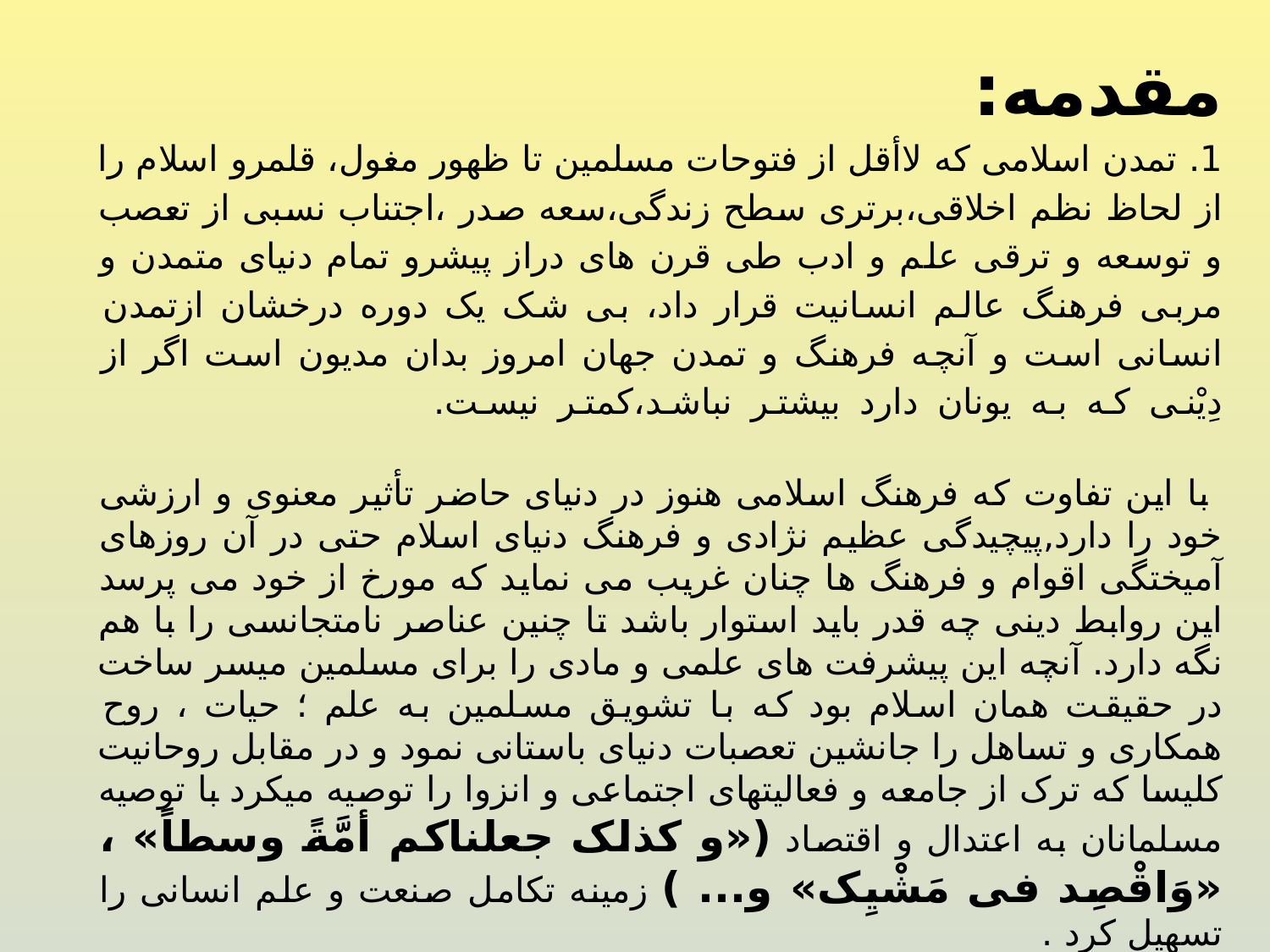

مقدمه:
1. تمدن اسلامی که لاأقل از فتوحات مسلمین تا ظهور مغول، قلمرو اسلام را از لحاظ نظم اخلاقی،برتری سطح زندگی،سعه صدر ،اجتناب نسبی از تعصب و توسعه و ترقی علم و ادب طی قرن های دراز پیشرو تمام دنیای متمدن و مربی فرهنگ عالم انسانیت قرار داد، بی شک یک دوره درخشان ازتمدن انسانی است و آنچه فرهنگ و تمدن جهان امروز بدان مدیون است اگر از دِیْنی که به یونان دارد بیشتر نباشد،کمتر نیست.
 با این تفاوت که فرهنگ اسلامی هنوز در دنیای حاضر تأثیر معنوی و ارزشی خود را دارد,پیچیدگی عظیم نژادی و فرهنگ دنیای اسلام حتی در آن روزهای آمیختگی اقوام و فرهنگ ها چنان غریب می نماید که مورخ از خود می پرسد این روابط دینی چه قدر باید استوار باشد تا چنین عناصر نامتجانسی را با هم نگه دارد. آنچه این پیشرفت های علمی و مادی را برای مسلمین میسر ساخت در حقیقت همان اسلام بود که با تشویق مسلمین به علم ؛ حیات ، روح همکاری و تساهل را جانشین تعصبات دنیای باستانی نمود و در مقابل روحانیت کلیسا که ترک از جامعه و فعالیتهای اجتماعی و انزوا را توصیه میکرد با توصیه مسلمانان به اعتدال و اقتصاد («و کذلک جعلناکم أمَّةً وسطاً» ، «وَاقْصِد فی مَشْیِک» و... ) زمینه تکامل صنعت و علم انسانی را تسهیل کرد .